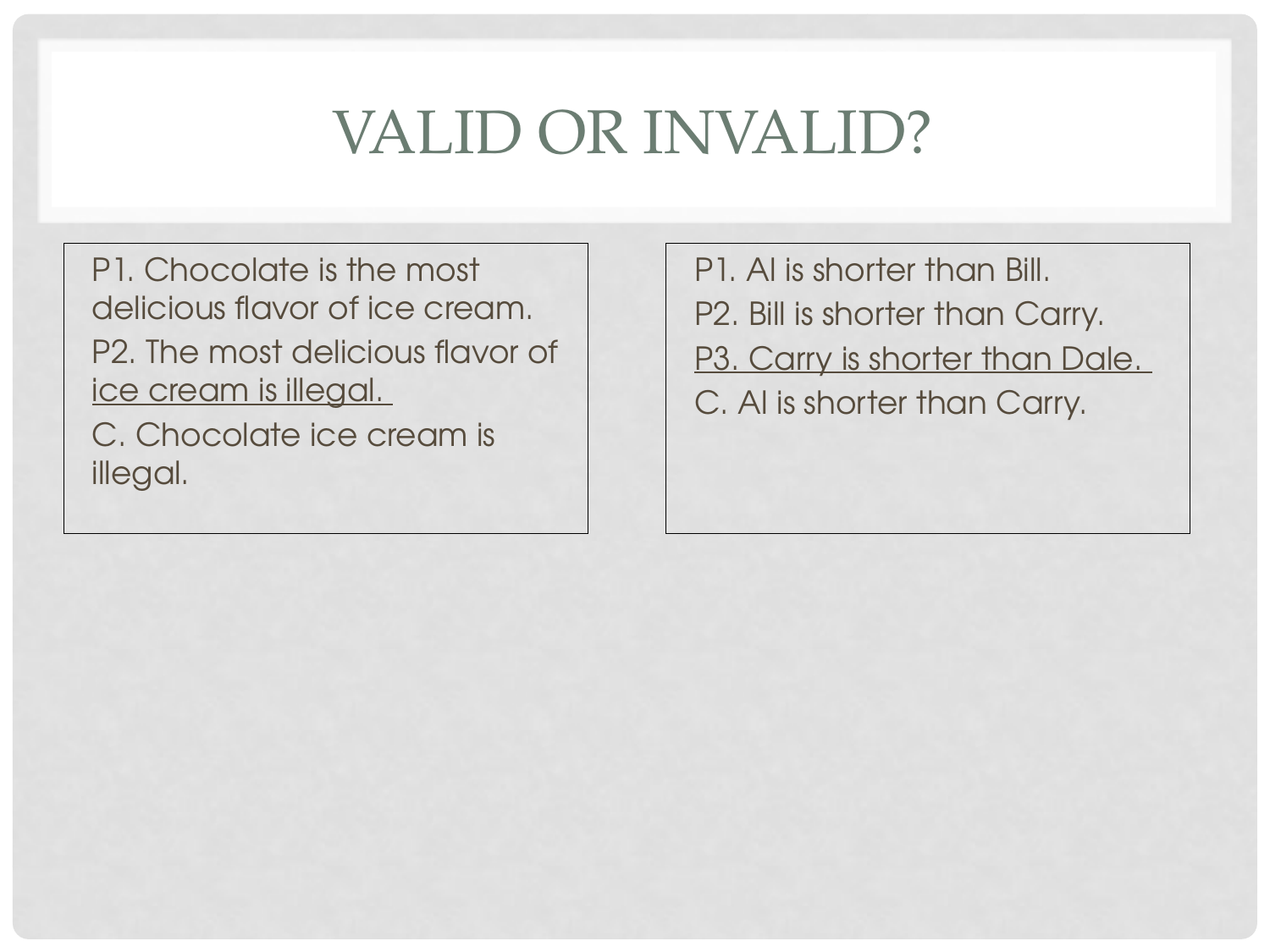

# Valid or invalid?
P1. Chocolate is the most delicious flavor of ice cream.
P2. The most delicious flavor of ice cream is illegal.
C. Chocolate ice cream is illegal.
P1. Al is shorter than Bill.
P2. Bill is shorter than Carry.
P3. Carry is shorter than Dale.
C. Al is shorter than Carry.